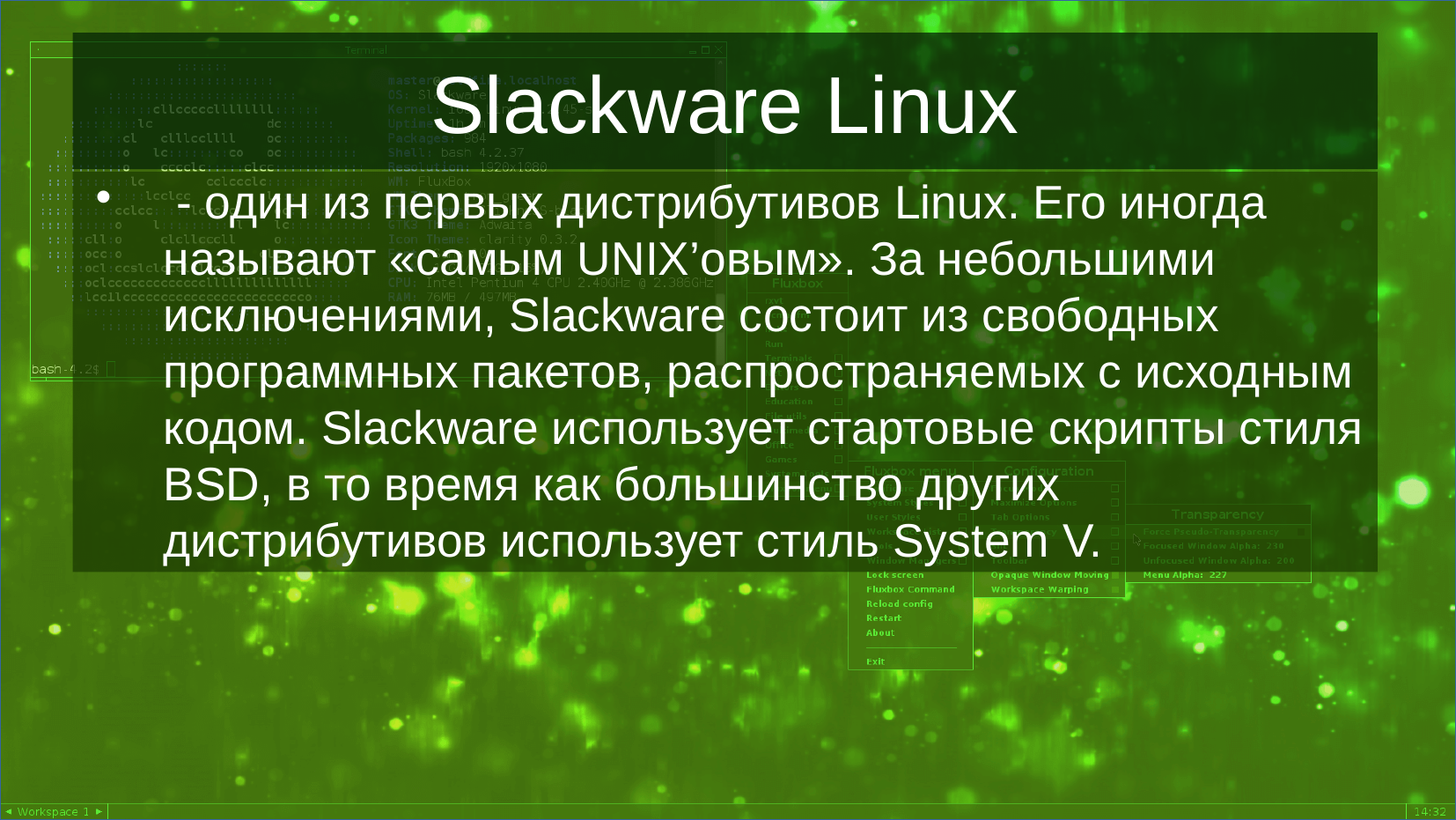

Slackware Linux
 - один из первых дистрибутивов Linux. Его иногда называют «самым UNIX’овым». За небольшими исключениями, Slackware состоит из свободных программных пакетов, распространяемых с исходным кодом. Slackware использует стартовые скрипты стиля BSD, в то время как большинство других дистрибутивов использует стиль System V.